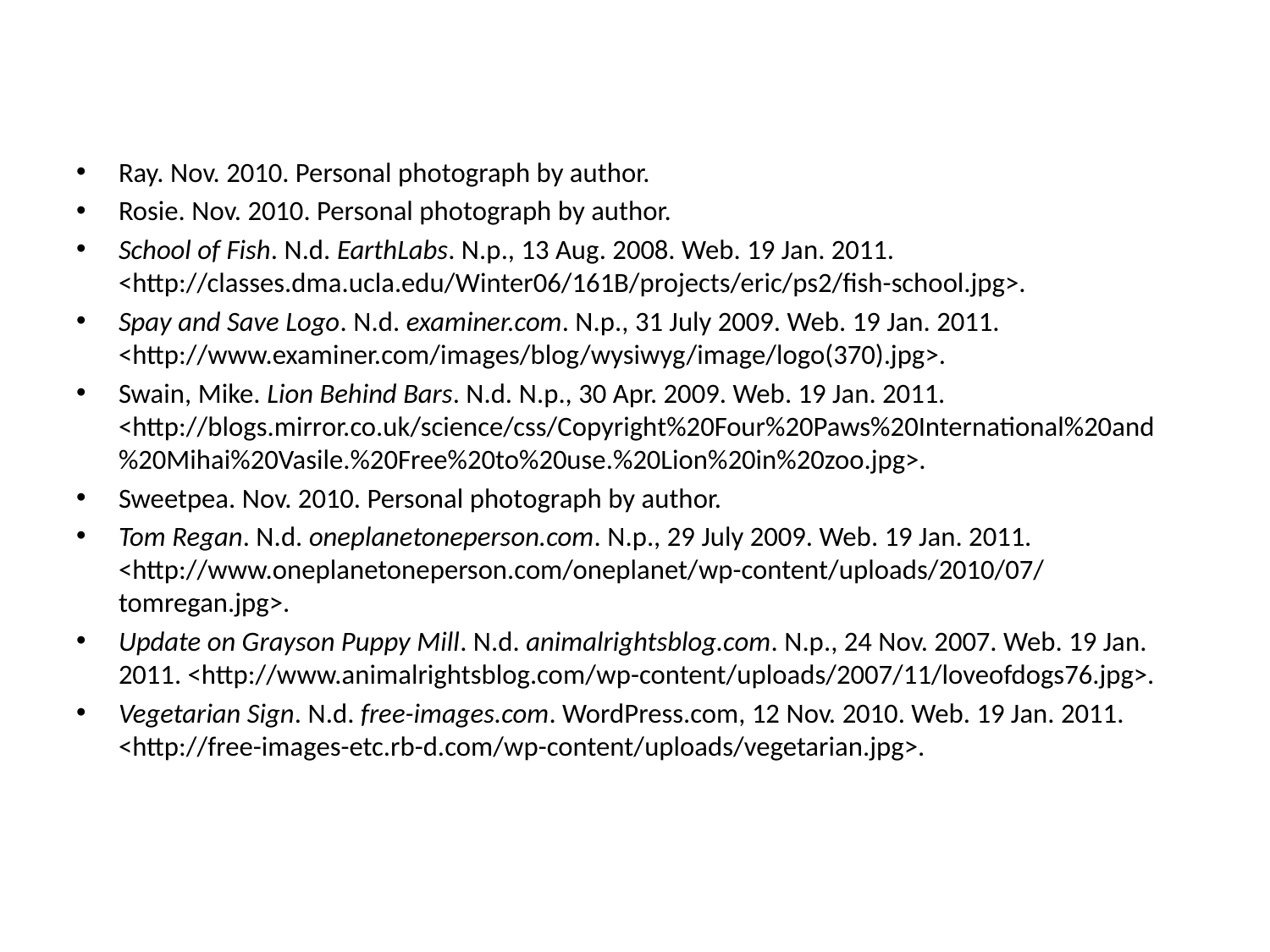

Ray. Nov. 2010. Personal photograph by author.
Rosie. Nov. 2010. Personal photograph by author.
School of Fish. N.d. EarthLabs. N.p., 13 Aug. 2008. Web. 19 Jan. 2011. <http://classes.dma.ucla.edu/‌Winter06/‌161B/‌projects/‌eric/‌ps2/‌fish-school.jpg>.
Spay and Save Logo. N.d. examiner.com. N.p., 31 July 2009. Web. 19 Jan. 2011. <http://www.examiner.com/‌images/‌blog/‌wysiwyg/‌image/‌logo(370).jpg>.
Swain, Mike. Lion Behind Bars. N.d. N.p., 30 Apr. 2009. Web. 19 Jan. 2011. <http://blogs.mirror.co.uk/‌science/‌css/‌Copyright%20Four%20Paws%20International%20and%20Mihai%20Vasile.%20Free%20to%20use.%20Lion%20in%20zoo.jpg>.
Sweetpea. Nov. 2010. Personal photograph by author.
Tom Regan. N.d. oneplanetoneperson.com. N.p., 29 July 2009. Web. 19 Jan. 2011. <http://www.oneplanetoneperson.com/‌oneplanet/‌wp-content/‌uploads/‌2010/‌07/‌tomregan.jpg>.
Update on Grayson Puppy Mill. N.d. animalrightsblog.com. N.p., 24 Nov. 2007. Web. 19 Jan. 2011. <http://www.animalrightsblog.com/‌wp-content/‌uploads/‌2007/‌11/‌loveofdogs76.jpg>.
Vegetarian Sign. N.d. free-images.com. WordPress.com, 12 Nov. 2010. Web. 19 Jan. 2011. <http://free-images-etc.rb-d.com/‌wp-content/‌uploads/‌vegetarian.jpg>.